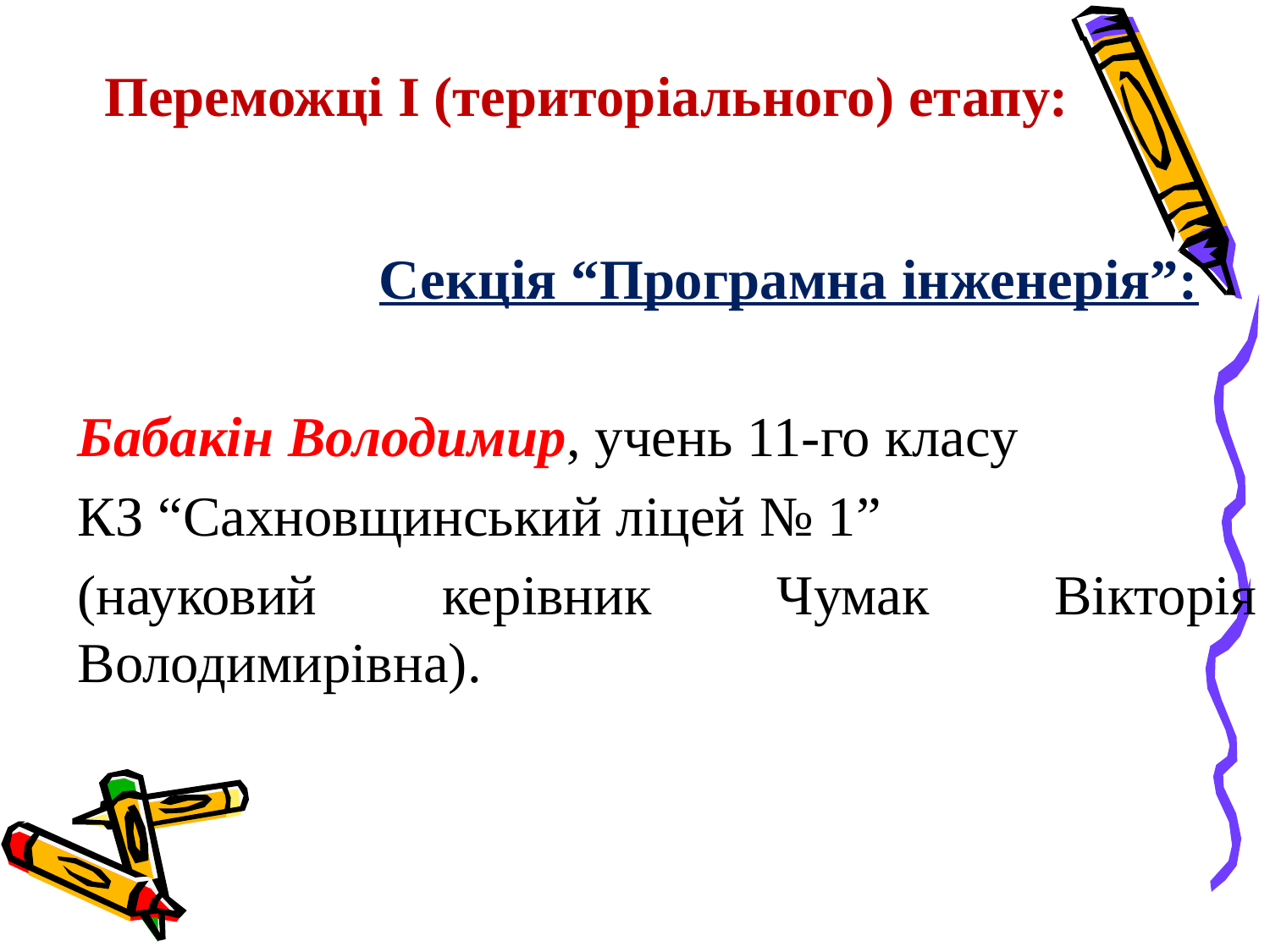

# Переможці І (територіального) етапу:
     	    		Секція “Програмна інженерія”:

Бабакін Володимир, учень 11-го класу
КЗ “Сахновщинський ліцей № 1”
(науковий керівник Чумак Вікторія Володимирівна).